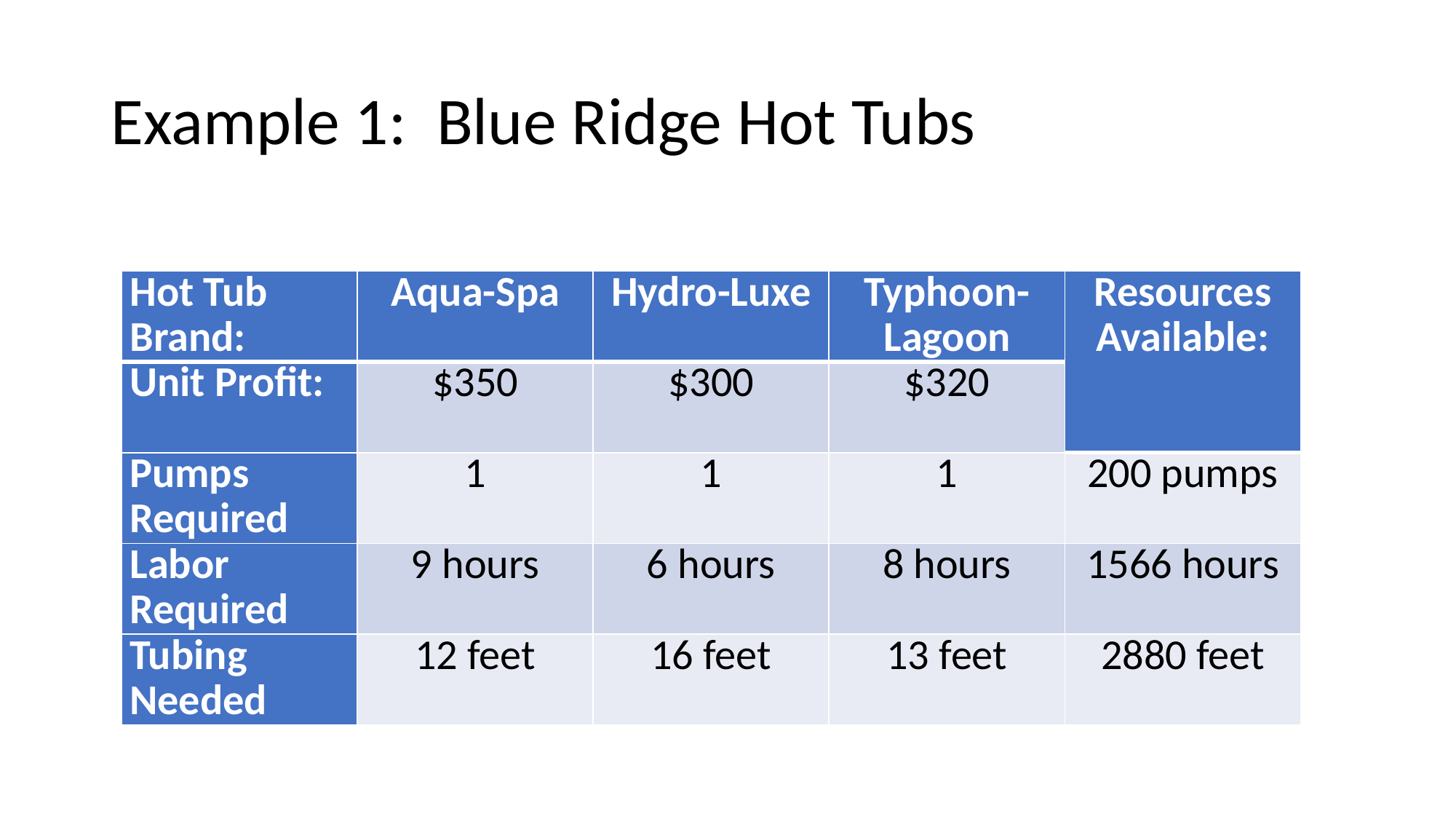

# Example 1:  Blue Ridge Hot Tubs
| Hot Tub Brand: | Aqua-Spa | Hydro-Luxe | Typhoon-Lagoon | Resources Available: |
| --- | --- | --- | --- | --- |
| Unit Profit: | $350 | $300 | $320 |  |
| Pumps Required | 1 | 1 | 1 | 200 pumps |
| Labor Required | 9 hours | 6 hours | 8 hours | 1566 hours |
| Tubing Needed | 12 feet | 16 feet | 13 feet | 2880 feet |